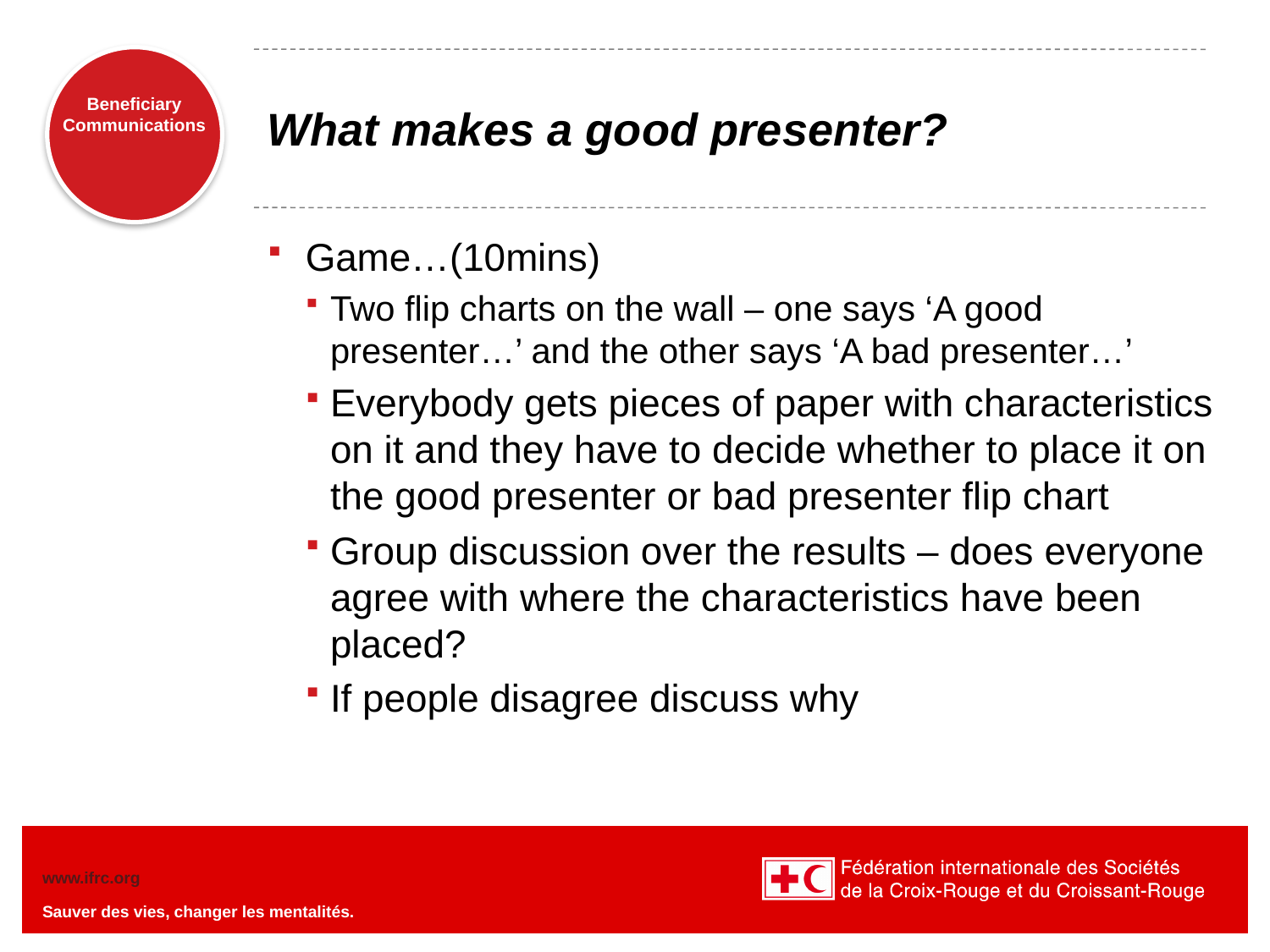

# What makes a good presenter?
Game…(10mins)
Two flip charts on the wall – one says ‘A good presenter…’ and the other says ‘A bad presenter…’
Everybody gets pieces of paper with characteristics on it and they have to decide whether to place it on the good presenter or bad presenter flip chart
Group discussion over the results – does everyone agree with where the characteristics have been placed?
If people disagree discuss why